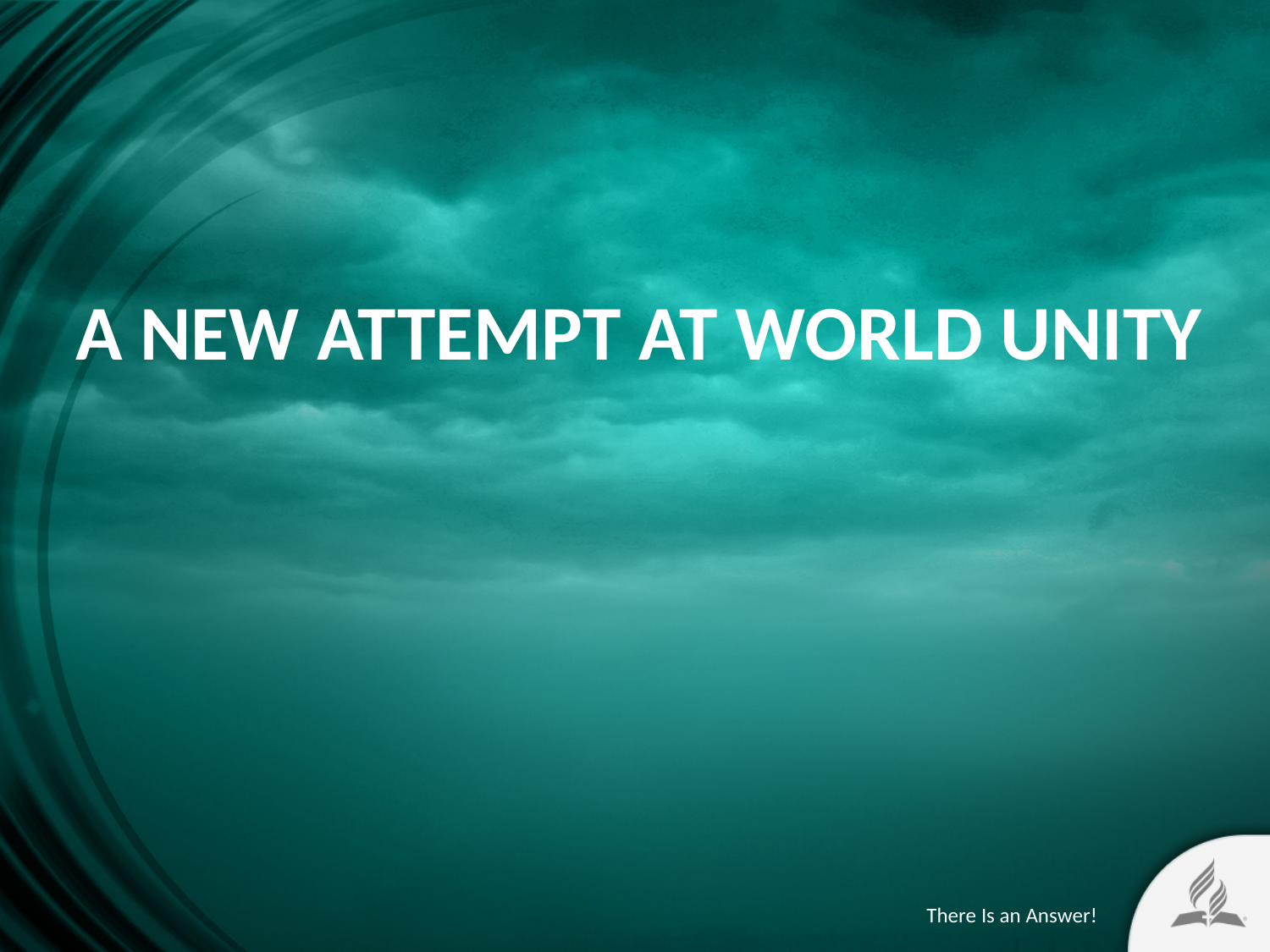

# A New Attempt at World Unity
There Is an Answer!